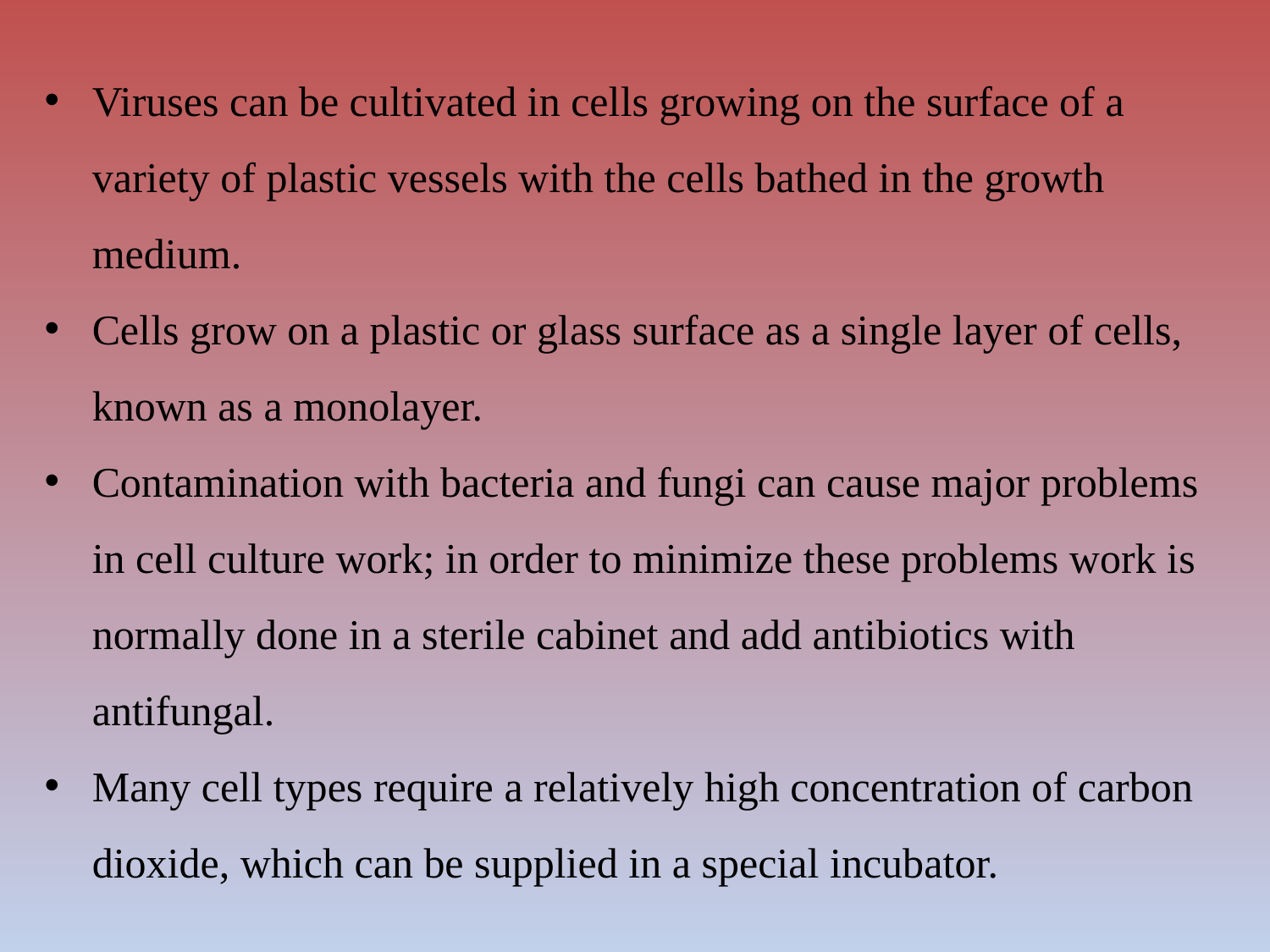

Viruses can be cultivated in cells growing on the surface of a variety of plastic vessels with the cells bathed in the growth medium.
Cells grow on a plastic or glass surface as a single layer of cells, known as a monolayer.
Contamination with bacteria and fungi can cause major problems in cell culture work; in order to minimize these problems work is normally done in a sterile cabinet and add antibiotics with antifungal.
Many cell types require a relatively high concentration of carbon dioxide, which can be supplied in a special incubator.